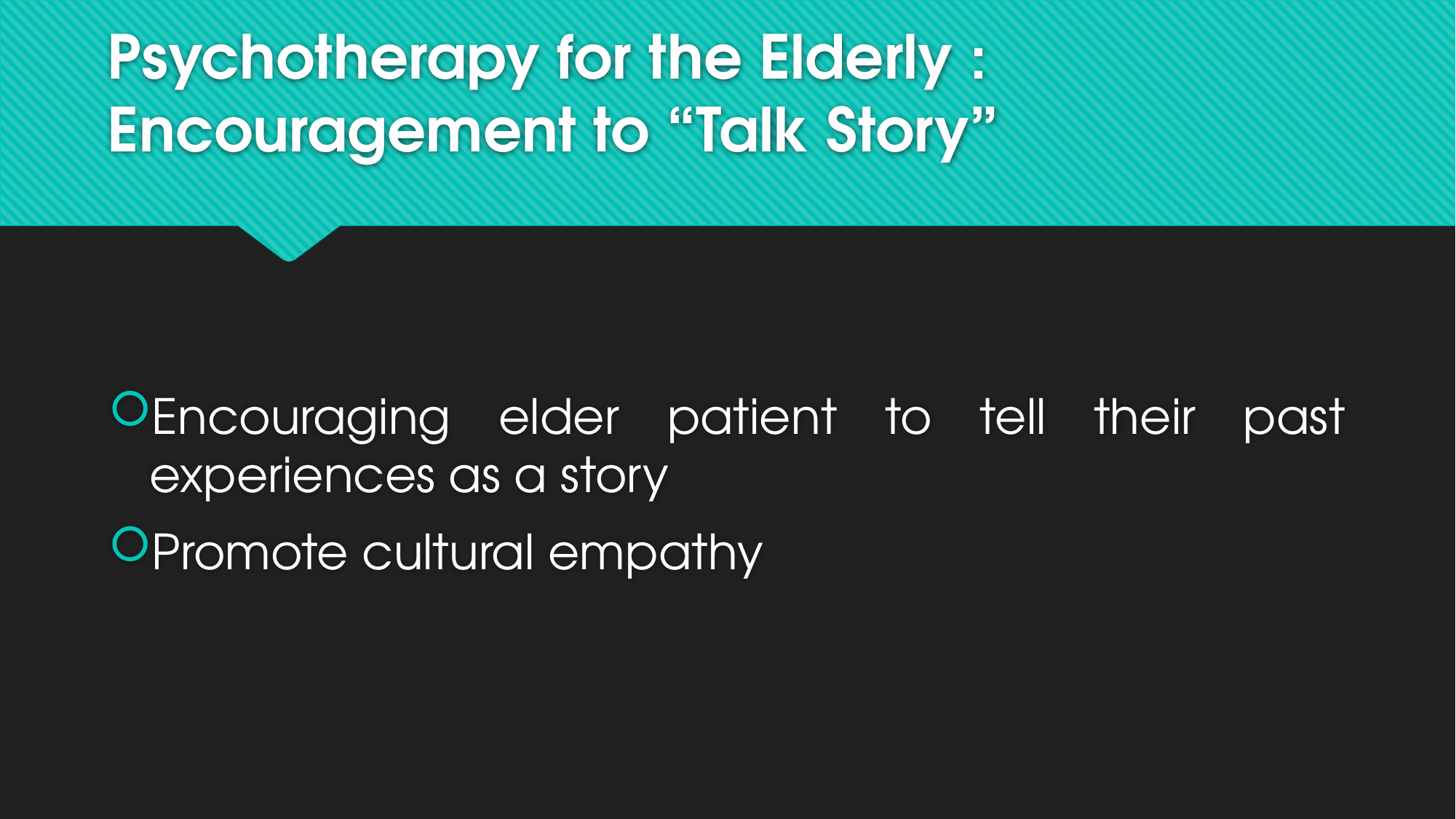

# Psychotherapy for the Elderly : Encouragement to “Talk Story”
Encouraging elder patient to tell their past experiences as a story
Promote cultural empathy